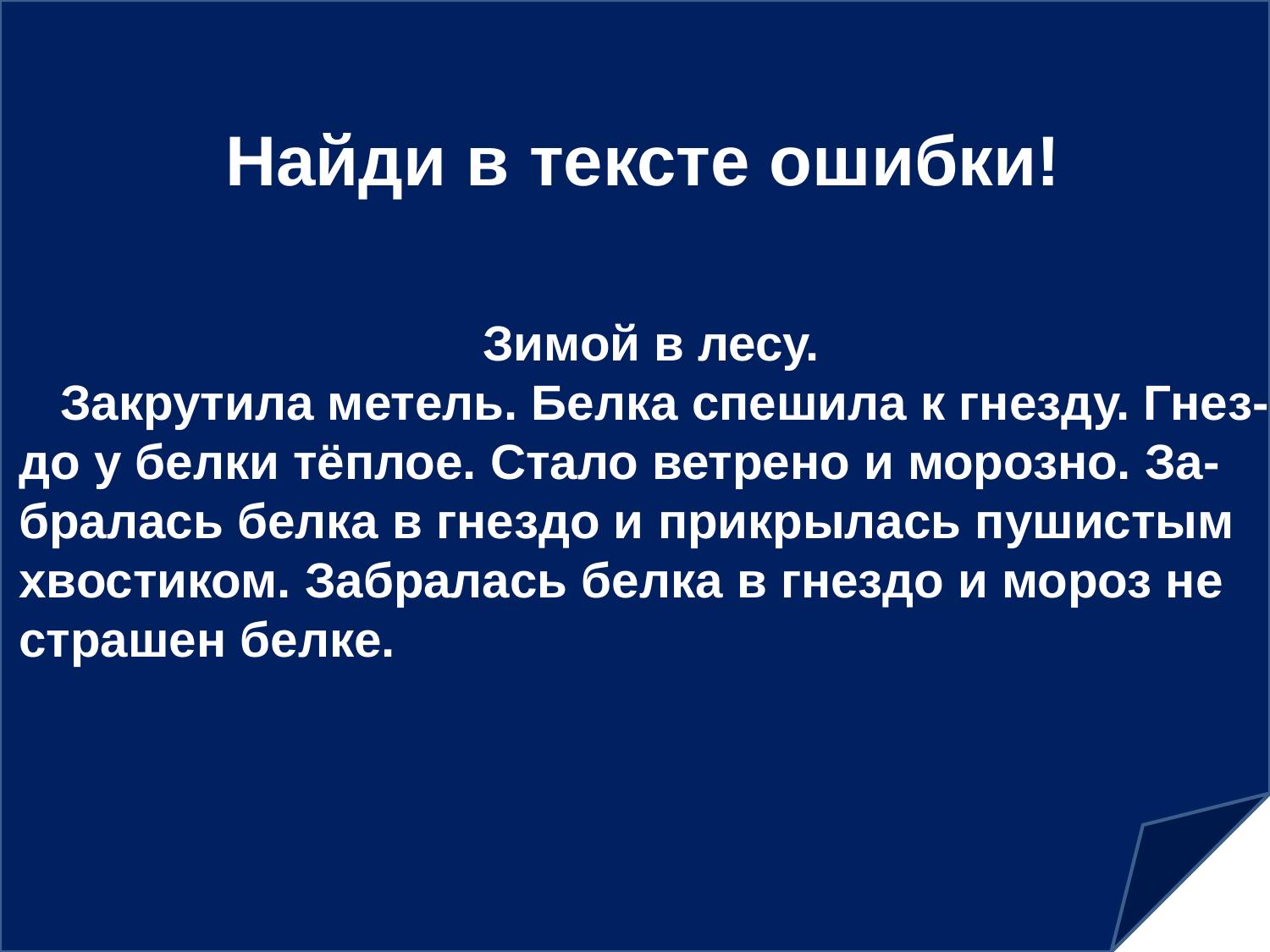

Найди в тексте ошибки!

 Зимой в лесу.
   Закрутила метель. Белка спешила к гнезду. Гнез-
до у белки тёплое. Стало ветрено и морозно. За-
бралась белка в гнездо и прикрылась пушистым
хвостиком. Забралась белка в гнездо и мороз не
страшен белке.